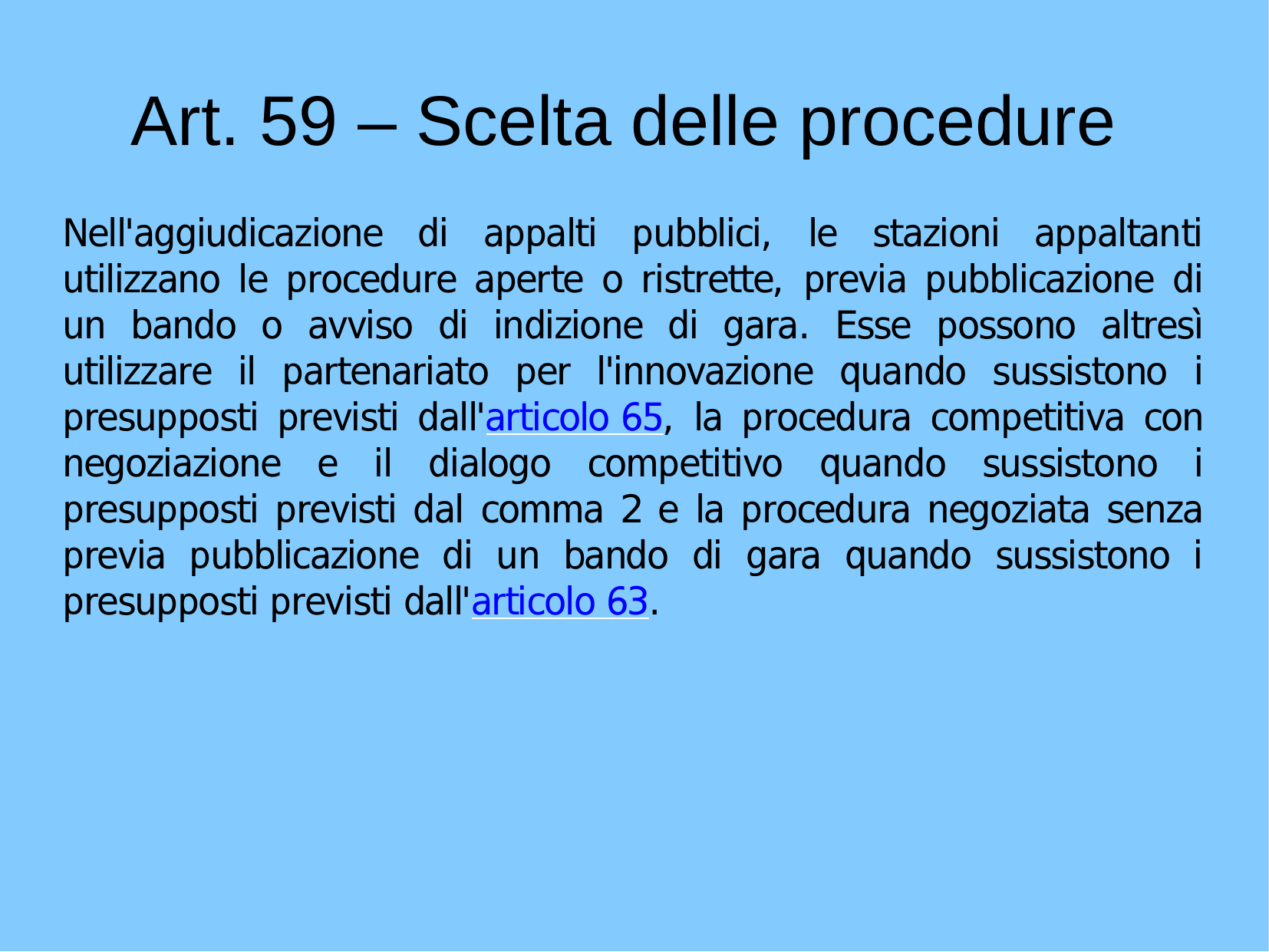

Art. 59 – Scelta delle procedure
Nell'aggiudicazione di appalti pubblici, le stazioni appaltanti utilizzano le procedure aperte o ristrette, previa pubblicazione di un bando o avviso di indizione di gara. Esse possono altresì utilizzare il partenariato per l'innovazione quando sussistono i presupposti previsti dall'articolo 65, la procedura competitiva con negoziazione e il dialogo competitivo quando sussistono i presupposti previsti dal comma 2 e la procedura negoziata senza previa pubblicazione di un bando di gara quando sussistono i presupposti previsti dall'articolo 63.